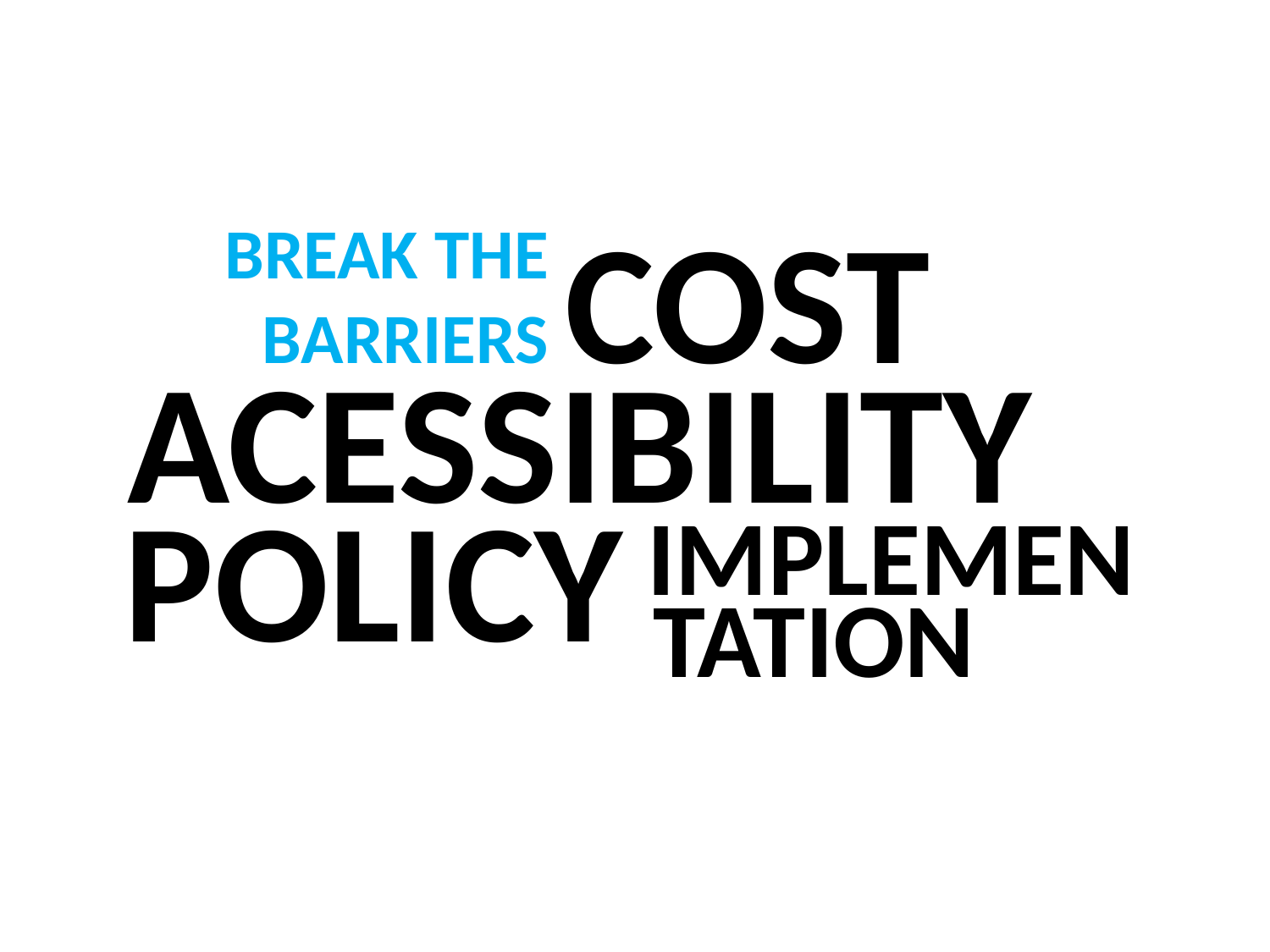

COST
BREAK THE
BARRIERS
ACESSIBILITY
POLICY
IMPLEMEN
TATION